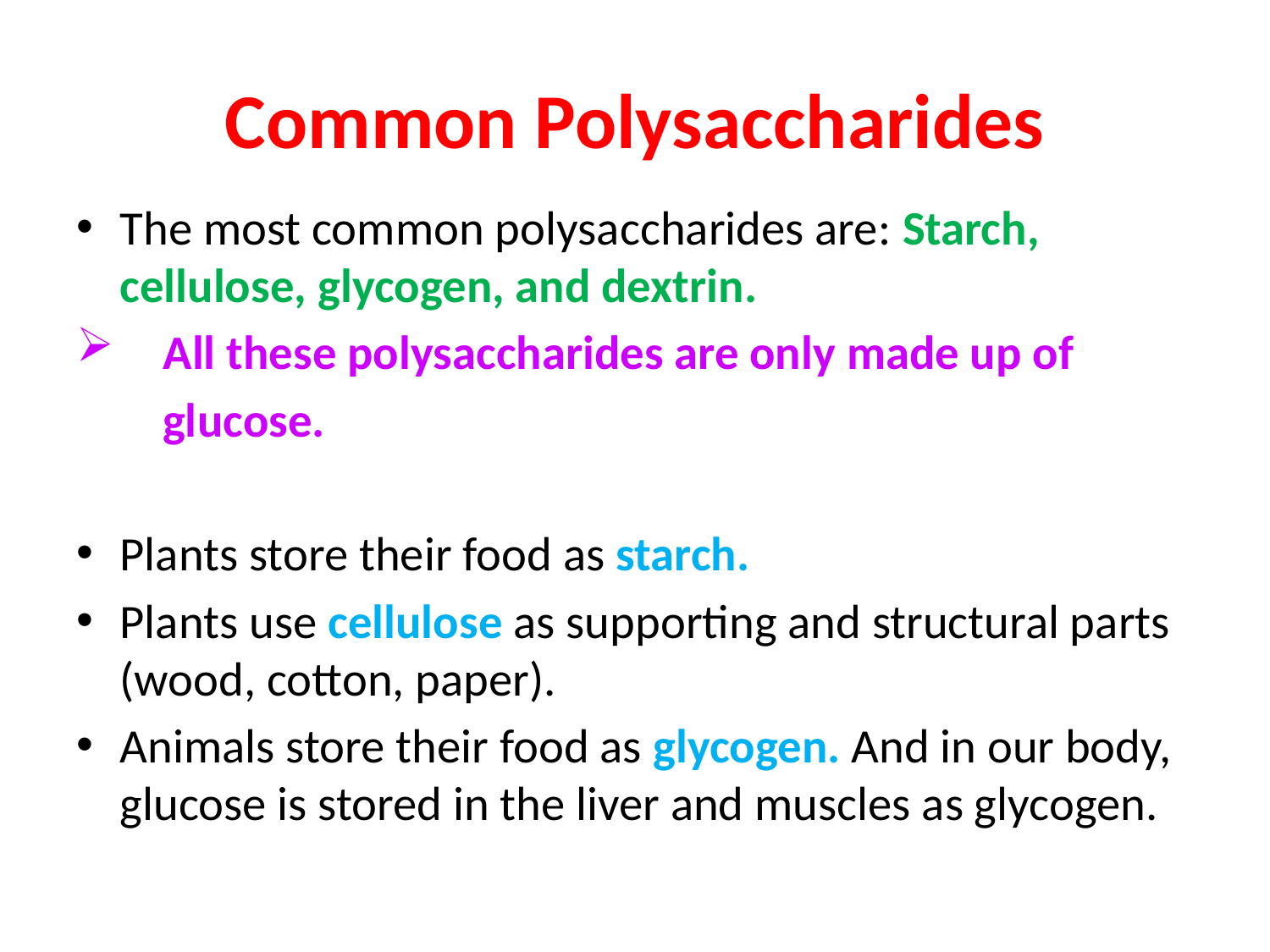

# Common Polysaccharides
The most common polysaccharides are: Starch, cellulose, glycogen, and dextrin.
    All these polysaccharides are only made up of
        glucose.

Plants store their food as starch.
Plants use cellulose as supporting and structural parts (wood, cotton, paper).
Animals store their food as glycogen. And in our body, glucose is stored in the liver and muscles as glycogen.